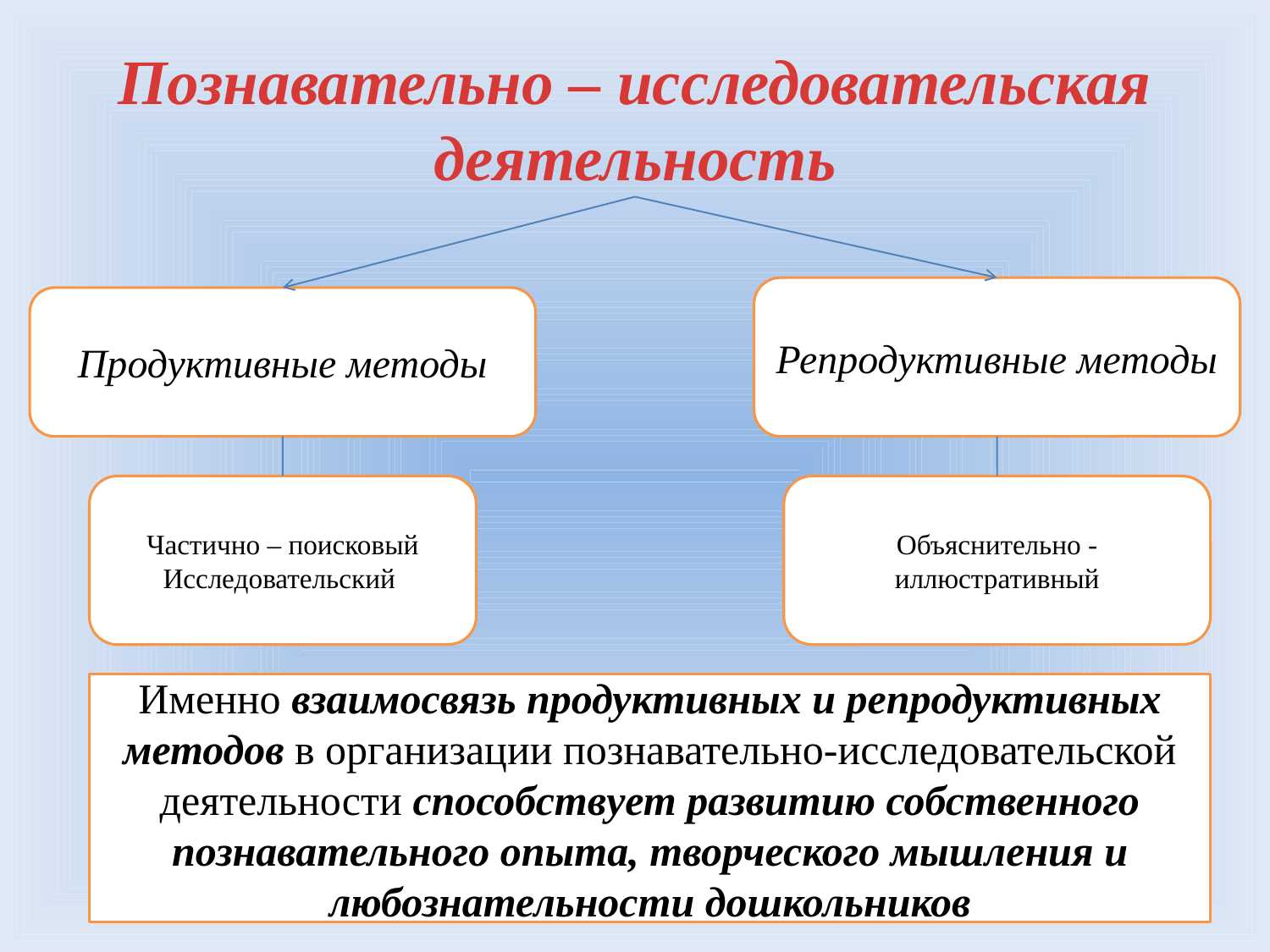

# Познавательно – исследовательская деятельность
Репродуктивные методы
Продуктивные методы
Частично – поисковый
Исследовательский
Объяснительно - иллюстративный
Именно взаимосвязь продуктивных и репродуктивных методов в организации познавательно-исследовательской деятельности способствует развитию собственного познавательного опыта, творческого мышления и любознательности дошкольников